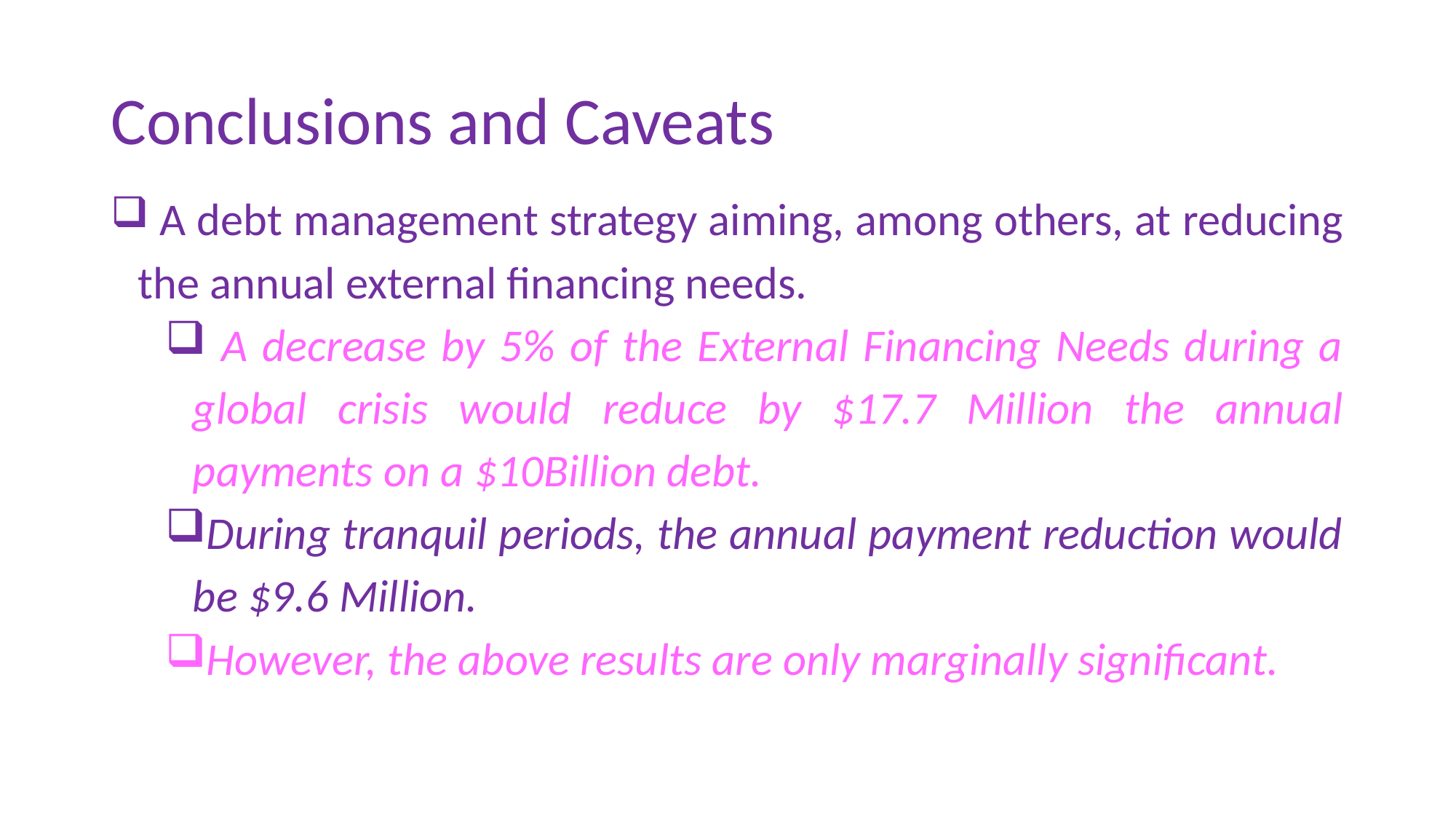

# Conclusions and Caveats
 A debt management strategy aiming, among others, at reducing the annual external financing needs.
 A decrease by 5% of the External Financing Needs during a global crisis would reduce by $17.7 Million the annual payments on a $10Billion debt.
During tranquil periods, the annual payment reduction would be $9.6 Million.
However, the above results are only marginally significant.